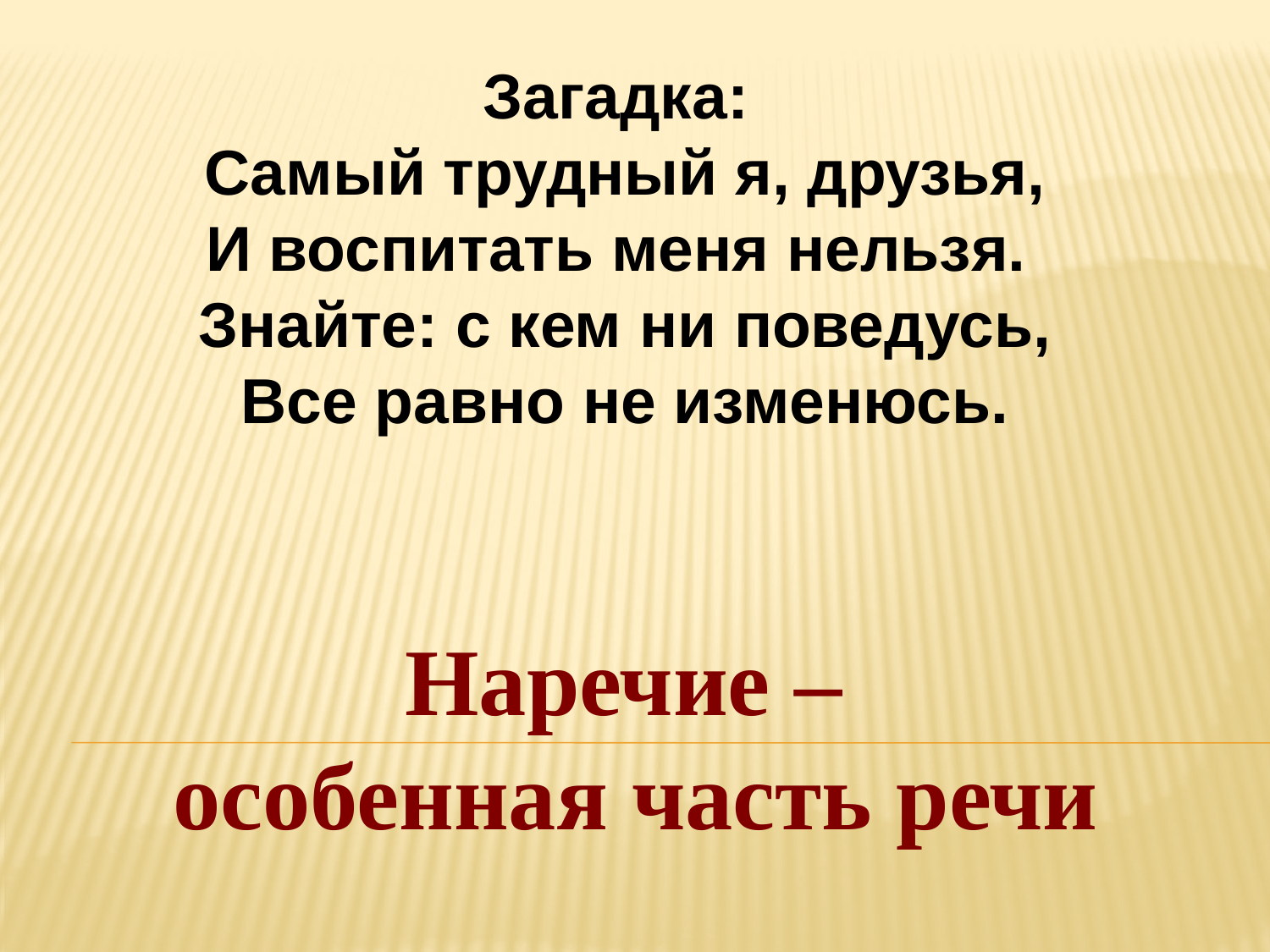

Загадка:
Самый трудный я, друзья,
И воспитать меня нельзя. 
Знайте: с кем ни поведусь,
Все равно не изменюсь.

Наречие –
особенная часть речи